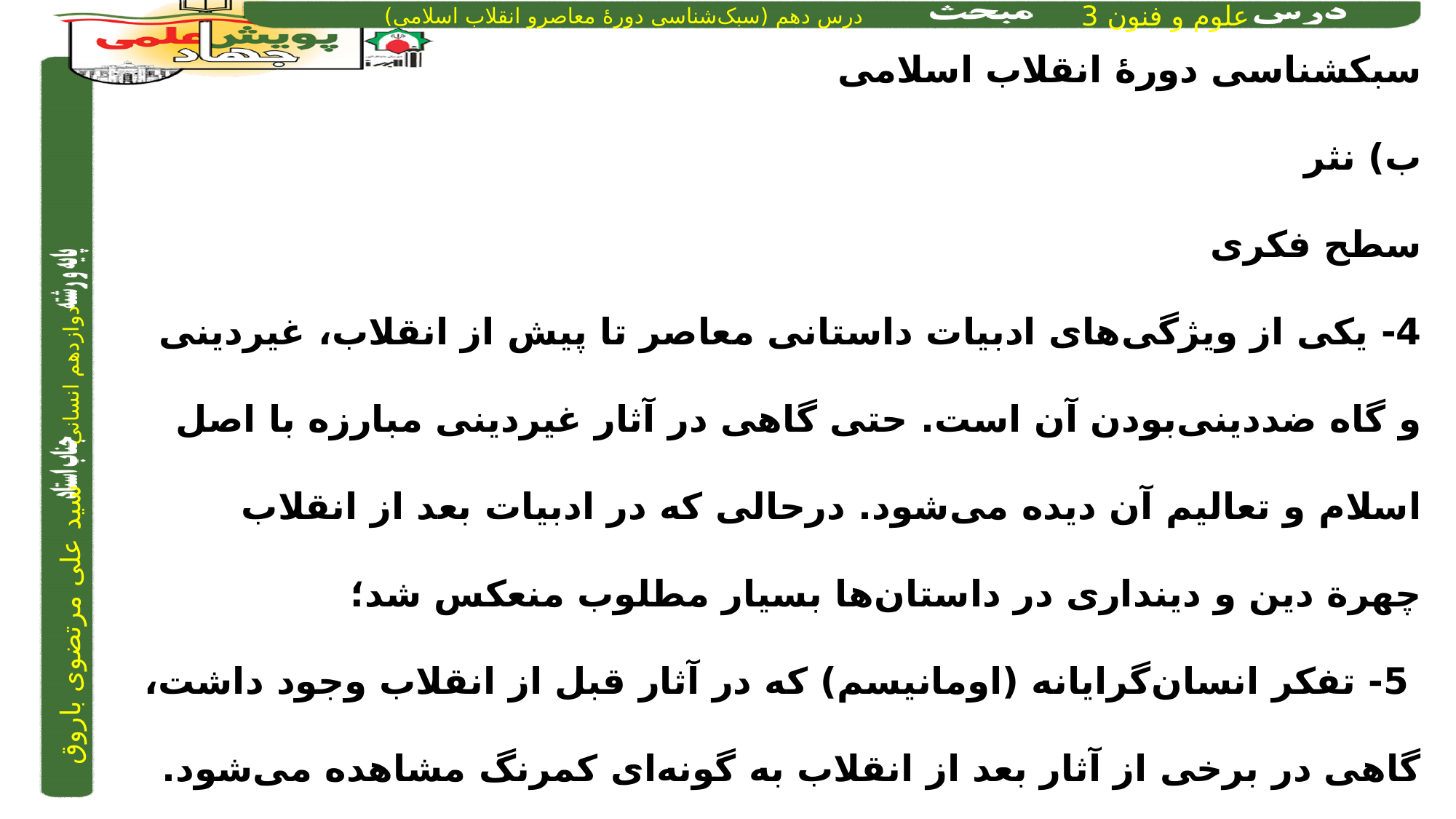

سبکشناسی دورۀ انقلاب اسلامی
ب) نثر
سطح فکری
4- یکی از ویژگی‌های ادبیات داستانی معاصر تا پیش از انقلاب، غیردینی و گاه ضددینی‌بودن آن است. حتی گاهی در آثار غیردینی مبارزه با اصل اسلام و تعالیم آن دیده می‌شود. درحالی که در ادبیات بعد از انقلاب چهرة دین و دینداری در داستان‌ها بسیار مطلوب منعکس شد؛
 5- تفکر انسان‌گرایانه (اومانیسم) که در آثار قبل از انقلاب وجود داشت، گاهی در برخی از آثار بعد از انقلاب به گونه‌ای کمرنگ مشاهده می‌شود.